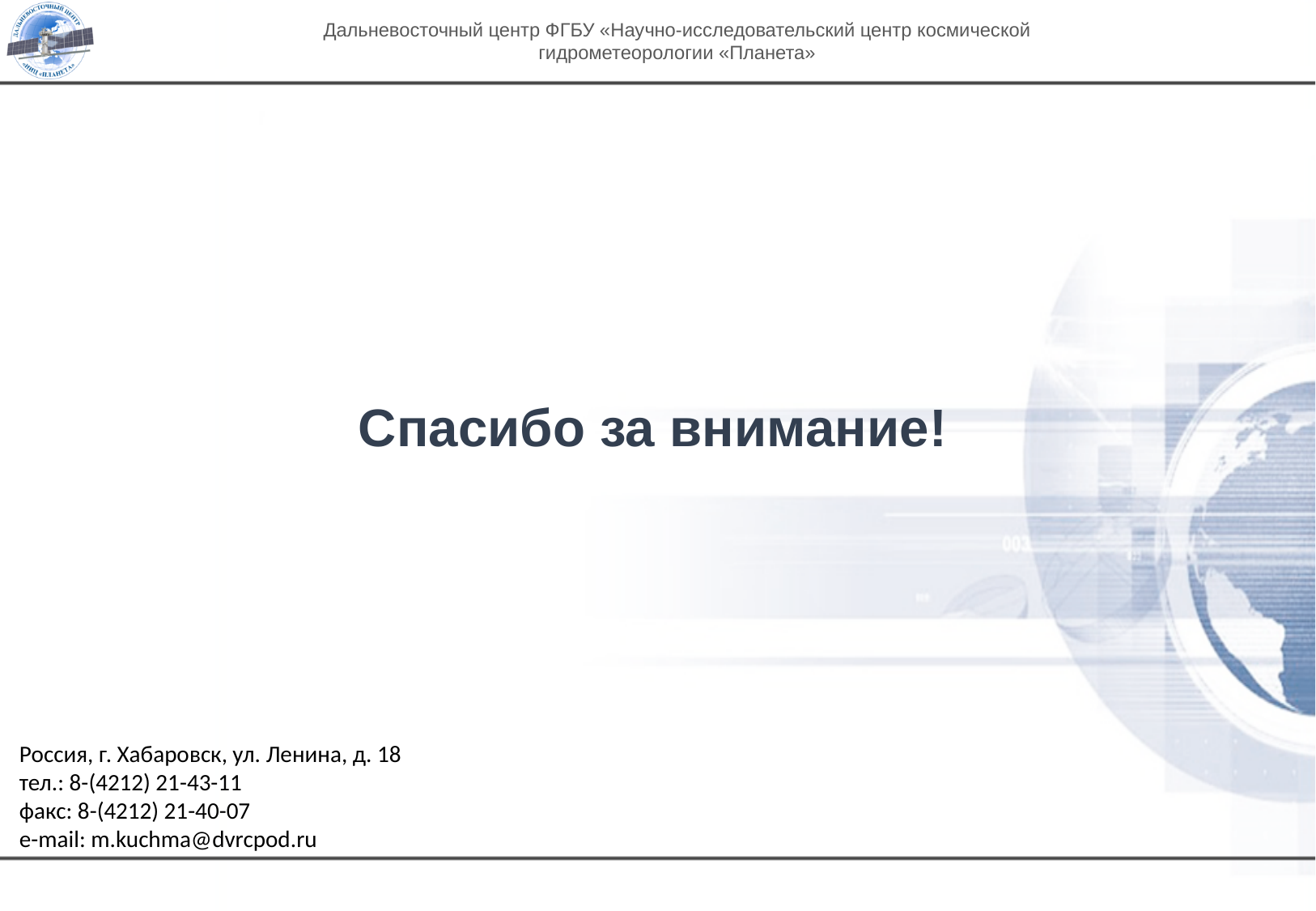

Спасибо за внимание!
Россия, г. Хабаровск, ул. Ленина, д. 18
тел.: 8-(4212) 21-43-11
факс: 8-(4212) 21-40-07
e-mail: m.kuchma@dvrcpod.ru